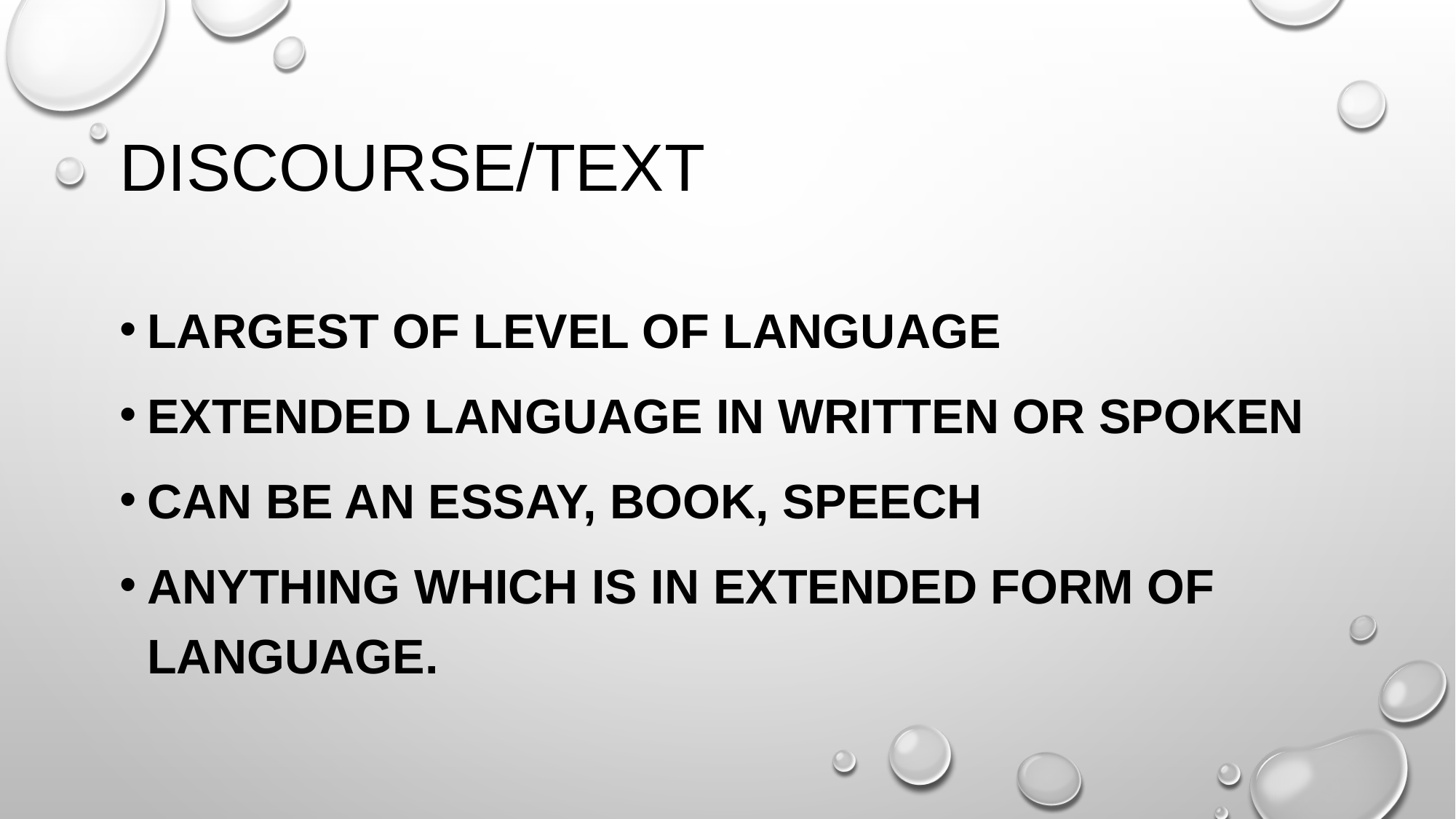

# Discourse/text
Largest of level of language
Extended language in written or spoken
Can be an essay, book, speech
Anything which is in extended form of language.